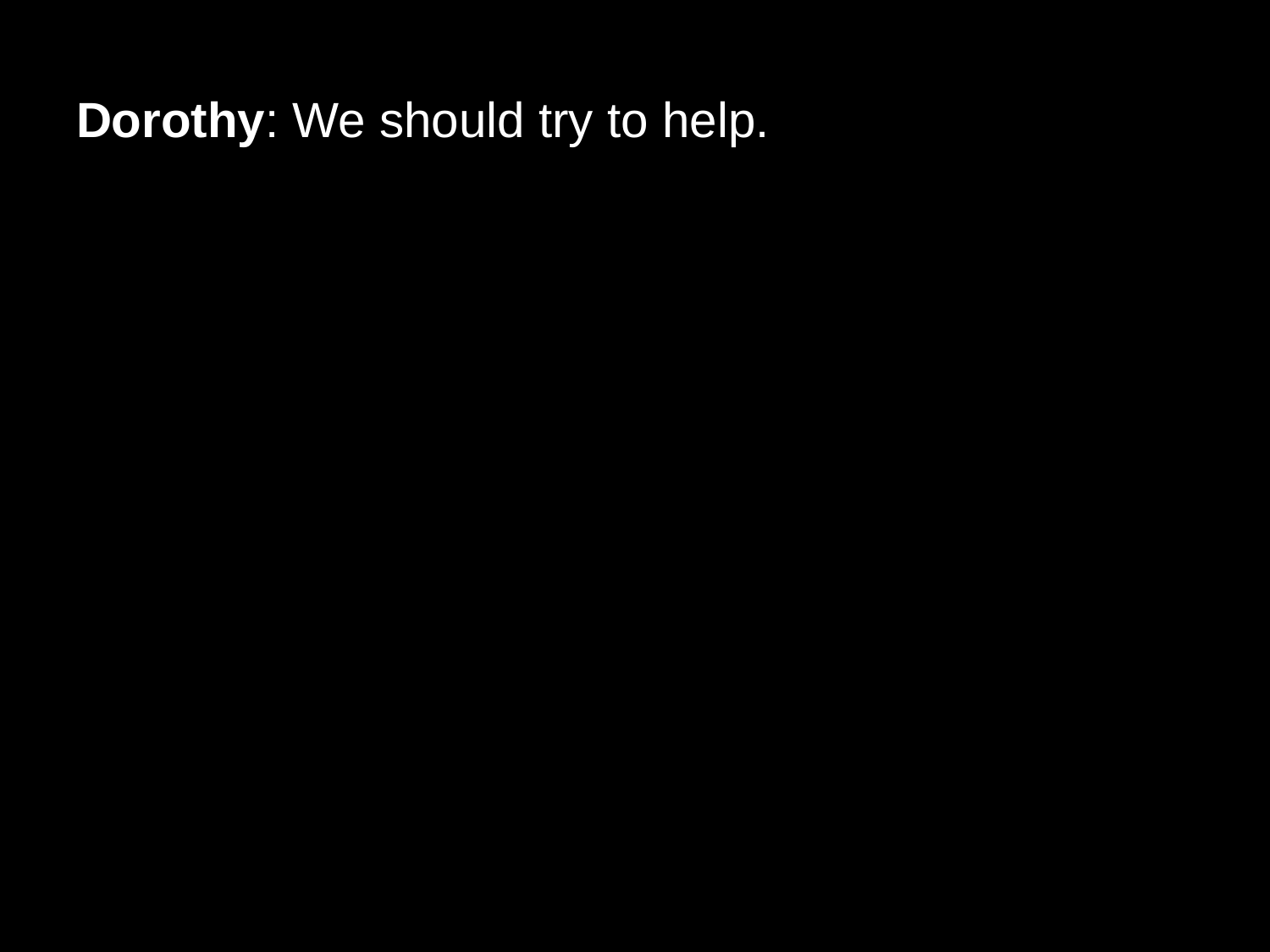

# Dorothy: We should try to help.